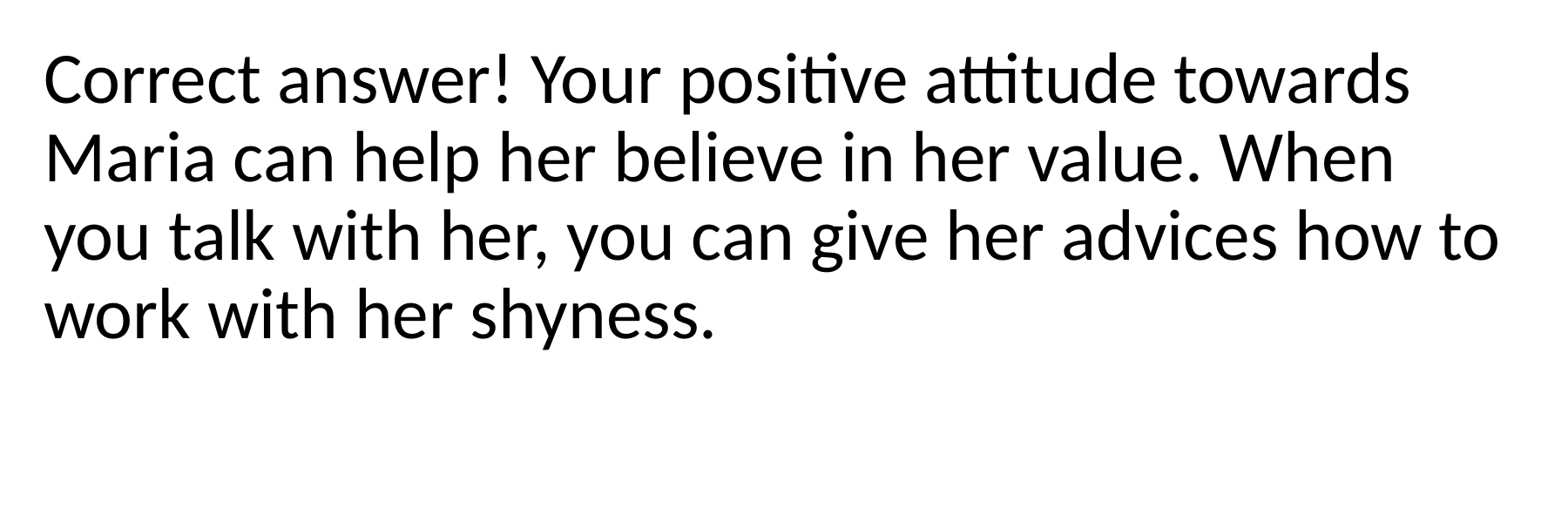

Correct answer! Your positive attitude towards Maria can help her believe in her value. When you talk with her, you can give her advices how to work with her shyness.